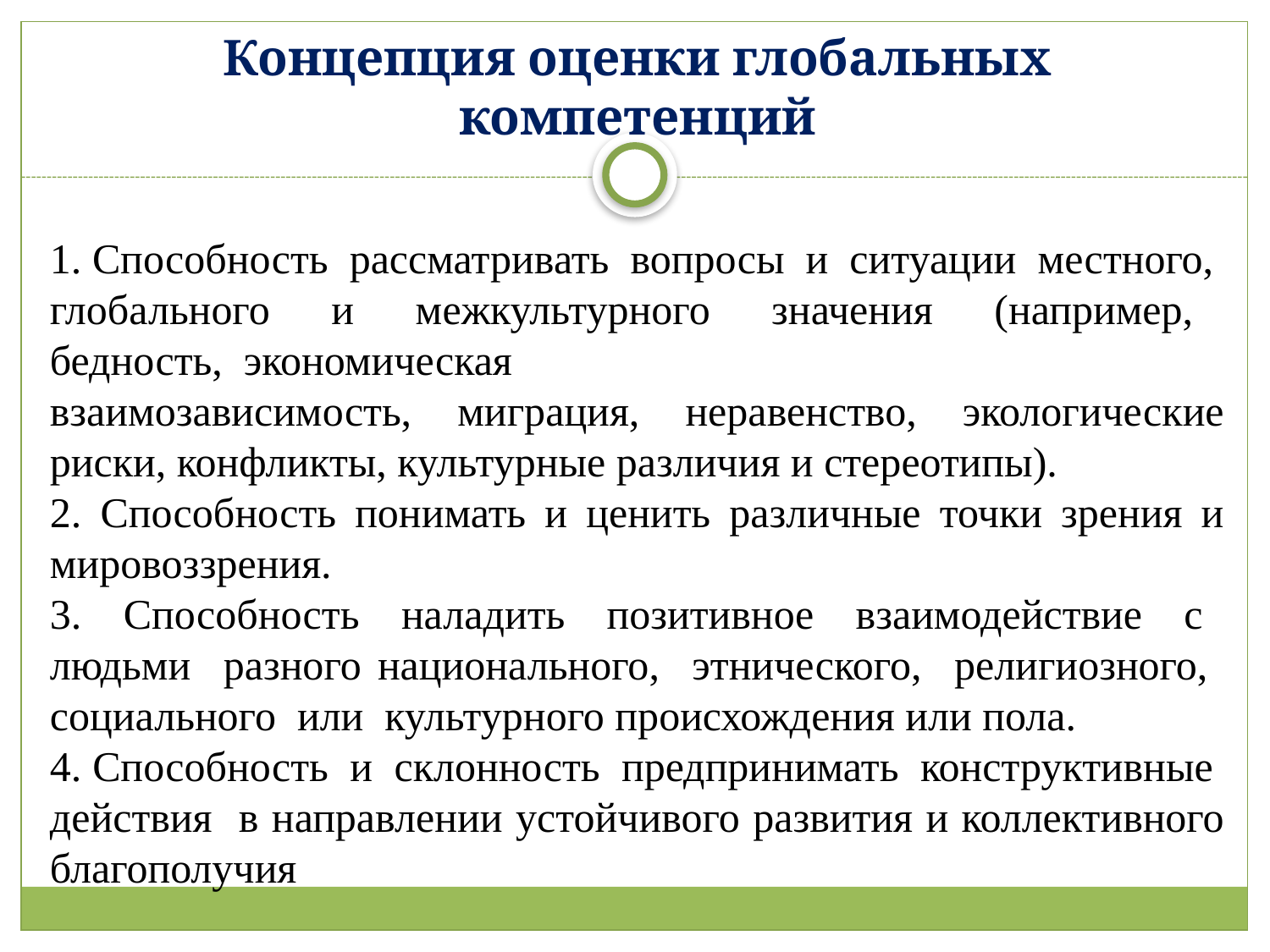

Концепция оценки глобальных компетенций

1. Способность  рассматривать  вопросы  и  ситуации  местного,  глобального  и  межкультурного  значения  (например,  бедность,  экономическая
взаимозависимость, миграция, неравенство, экологические риски, конфликты, культурные различия и стереотипы).
2. Способность понимать и ценить различные точки зрения и мировоззрения.
3.  Способность  наладить  позитивное  взаимодействие  с  людьми  разного национального,  этнического,  религиозного,  социального  или  культурного происхождения или пола.
4. Способность  и  склонность  предпринимать  конструктивные  действия  в направлении устойчивого развития и коллективного благополучия